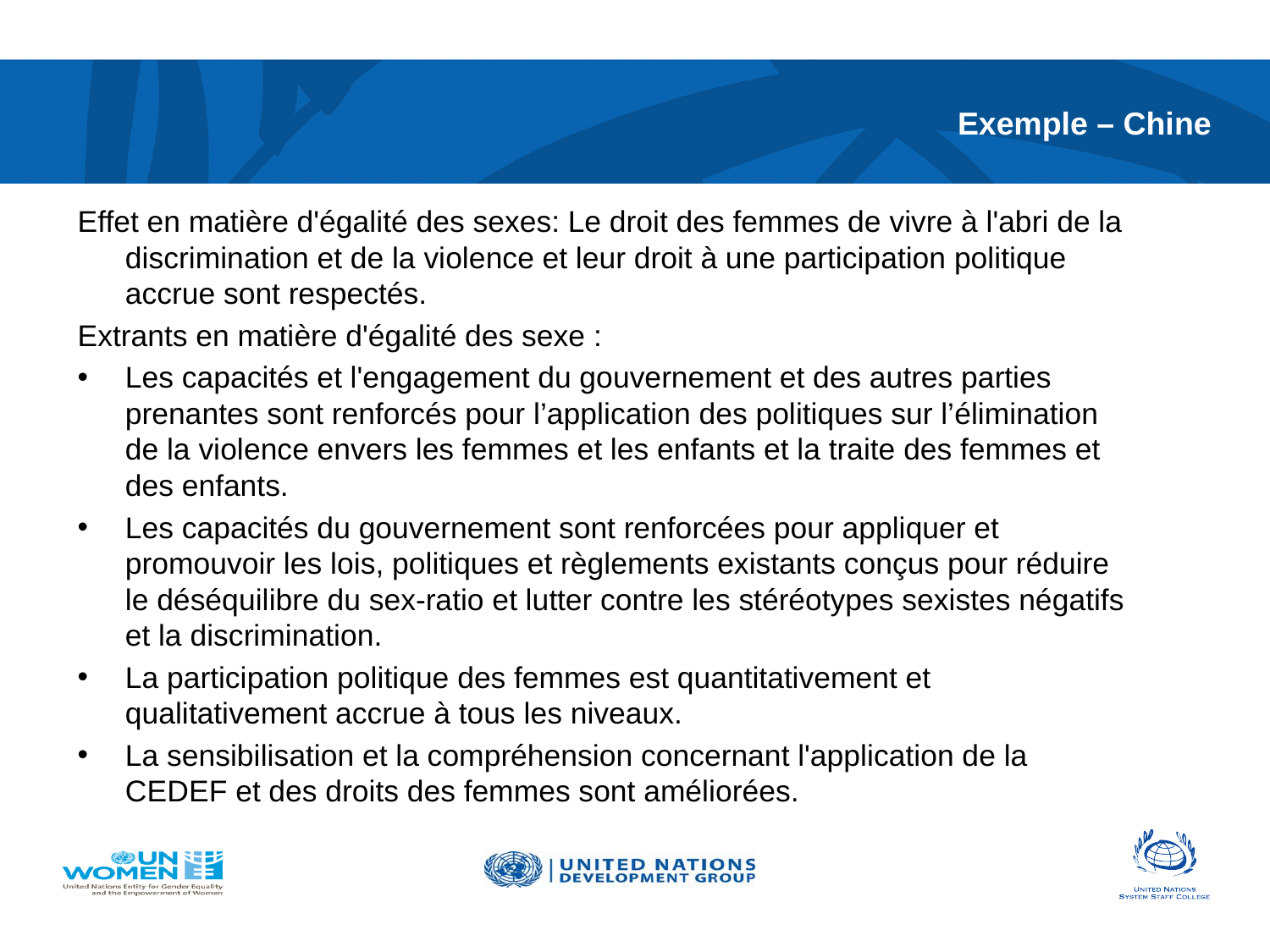

# Exemple – Chine
Effet en matière d'égalité des sexes: Le droit des femmes de vivre à l'abri de la discrimination et de la violence et leur droit à une participation politique accrue sont respectés.
Extrants en matière d'égalité des sexe :
Les capacités et l'engagement du gouvernement et des autres parties prenantes sont renforcés pour l’application des politiques sur l’élimination de la violence envers les femmes et les enfants et la traite des femmes et des enfants.
Les capacités du gouvernement sont renforcées pour appliquer et promouvoir les lois, politiques et règlements existants conçus pour réduire le déséquilibre du sex-ratio et lutter contre les stéréotypes sexistes négatifs et la discrimination.
La participation politique des femmes est quantitativement et qualitativement accrue à tous les niveaux.
La sensibilisation et la compréhension concernant l'application de la CEDEF et des droits des femmes sont améliorées.